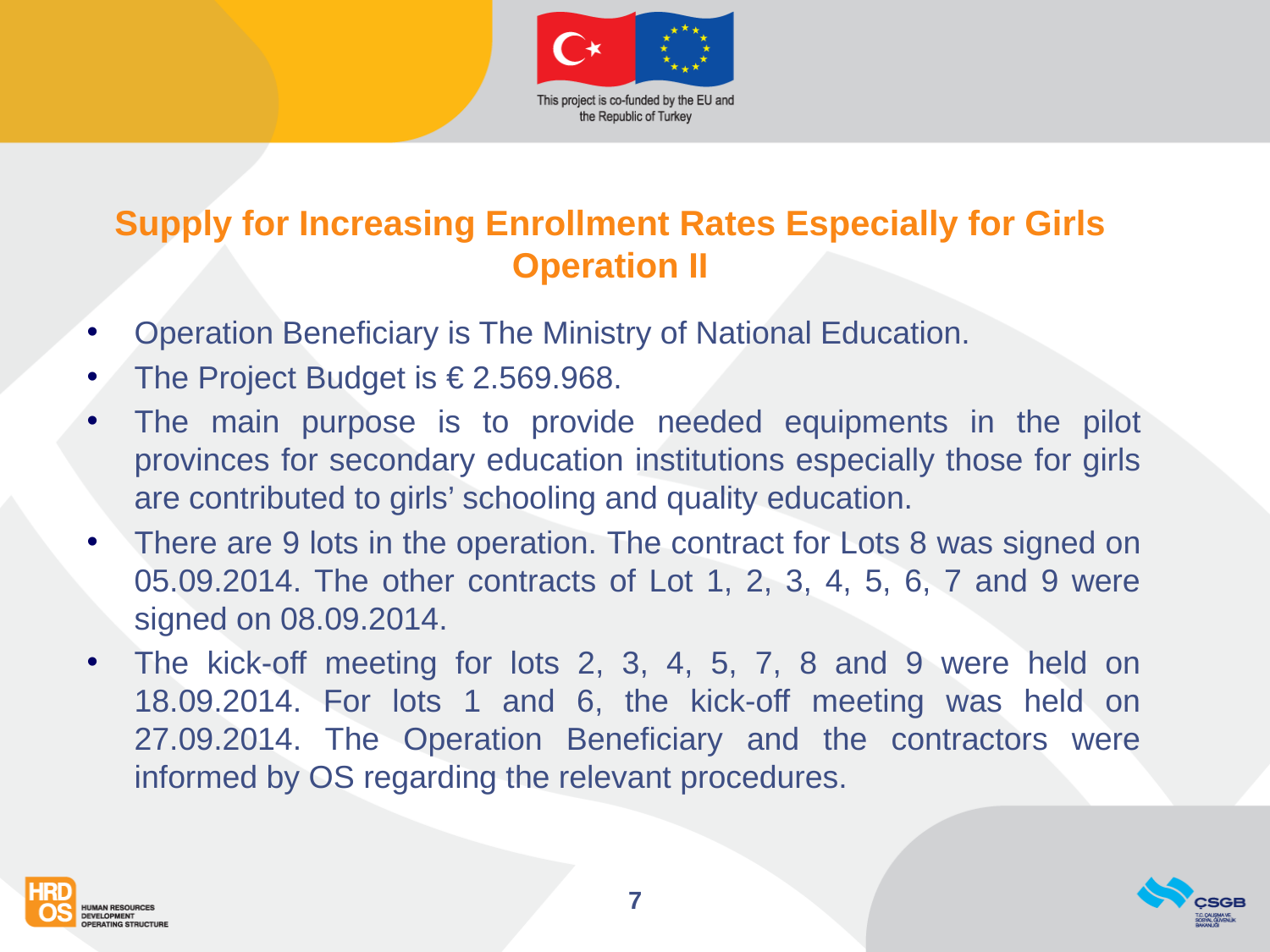

# Supply for Increasing Enrollment Rates Especially for Girls Operation II
Operation Beneficiary is The Ministry of National Education.
The Project Budget is € 2.569.968.
The main purpose is to provide needed equipments in the pilot provinces for secondary education institutions especially those for girls are contributed to girls’ schooling and quality education.
There are 9 lots in the operation. The contract for Lots 8 was signed on 05.09.2014. The other contracts of Lot 1, 2, 3, 4, 5, 6, 7 and 9 were signed on 08.09.2014.
The kick-off meeting for lots 2, 3, 4, 5, 7, 8 and 9 were held on 18.09.2014. For lots 1 and 6, the kick-off meeting was held on 27.09.2014. The Operation Beneficiary and the contractors were informed by OS regarding the relevant procedures.

7